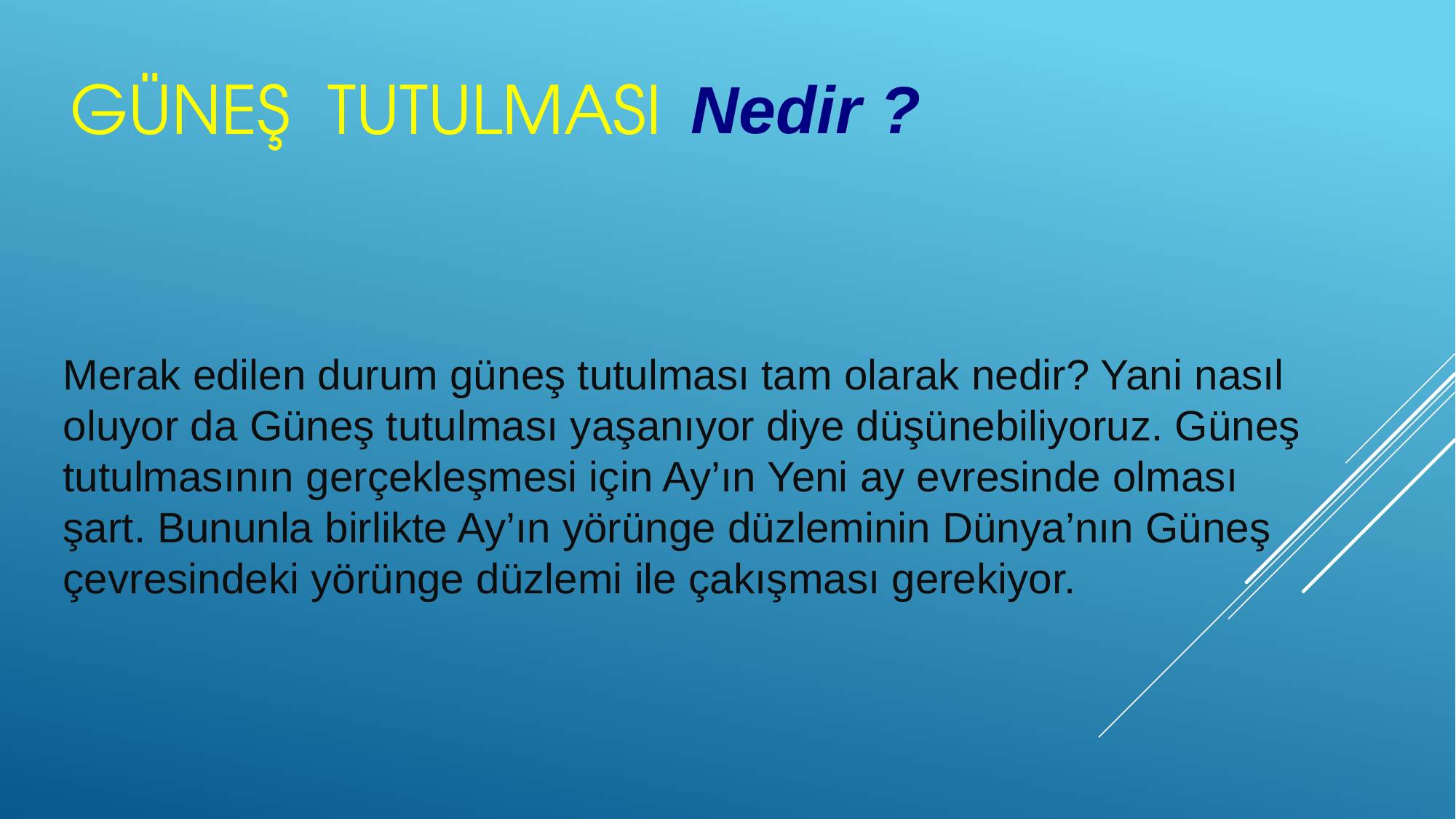

# GÜNEŞ  TUTULMASI
Nedir ?
Merak edilen durum güneş tutulması tam olarak nedir? Yani nasıl oluyor da Güneş tutulması yaşanıyor diye düşünebiliyoruz. Güneş tutulmasının gerçekleşmesi için Ay’ın Yeni ay evresinde olması şart. Bununla birlikte Ay’ın yörünge düzleminin Dünya’nın Güneş çevresindeki yörünge düzlemi ile çakışması gerekiyor.